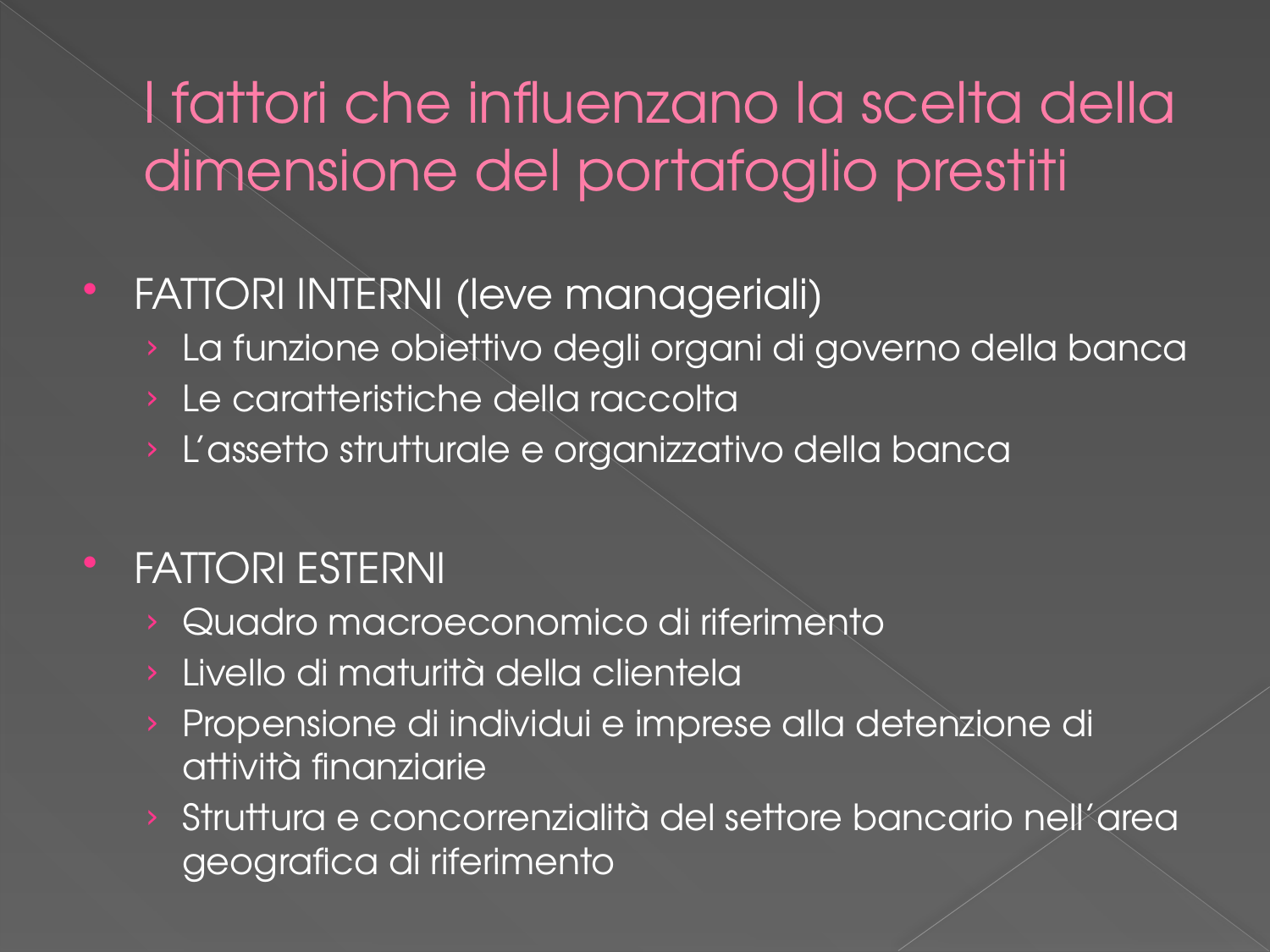

# I fattori che influenzano la scelta della dimensione del portafoglio prestiti
FATTORI INTERNI (leve manageriali)
La funzione obiettivo degli organi di governo della banca
Le caratteristiche della raccolta
L’assetto strutturale e organizzativo della banca

FATTORI ESTERNI
Quadro macroeconomico di riferimento
Livello di maturità della clientela
Propensione di individui e imprese alla detenzione di attività finanziarie
Struttura e concorrenzialità del settore bancario nell’area geografica di riferimento